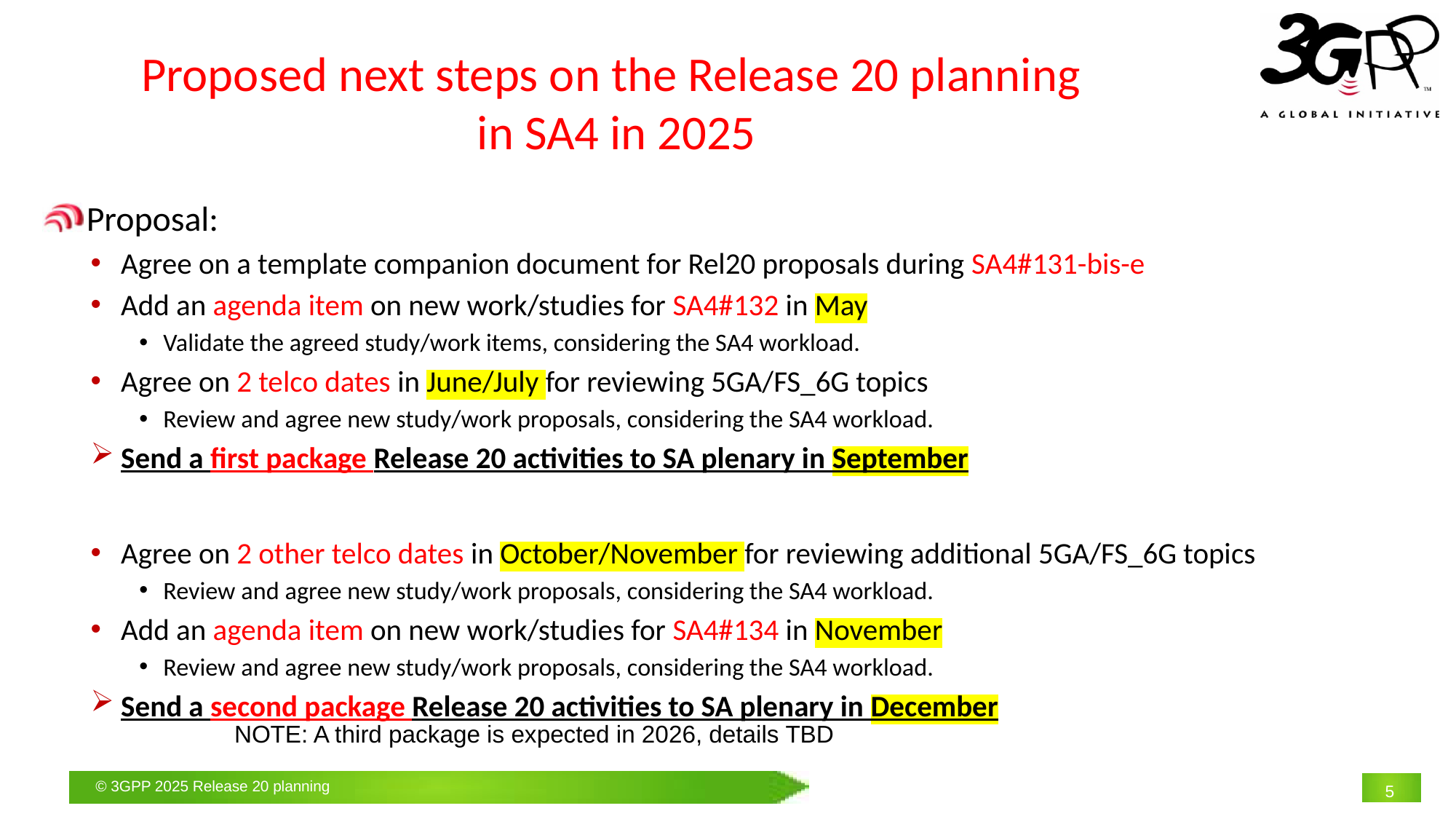

# Proposed next steps on the Release 20 planning in SA4 in 2025
 Proposal:
Agree on a template companion document for Rel20 proposals during SA4#131-bis-e
Add an agenda item on new work/studies for SA4#132 in May
Validate the agreed study/work items, considering the SA4 workload.
Agree on 2 telco dates in June/July for reviewing 5GA/FS_6G topics
Review and agree new study/work proposals, considering the SA4 workload.
Send a first package Release 20 activities to SA plenary in September

Agree on 2 other telco dates in October/November for reviewing additional 5GA/FS_6G topics
Review and agree new study/work proposals, considering the SA4 workload.
Add an agenda item on new work/studies for SA4#134 in November
Review and agree new study/work proposals, considering the SA4 workload.
Send a second package Release 20 activities to SA plenary in December

NOTE: A third package is expected in 2026, details TBD
5